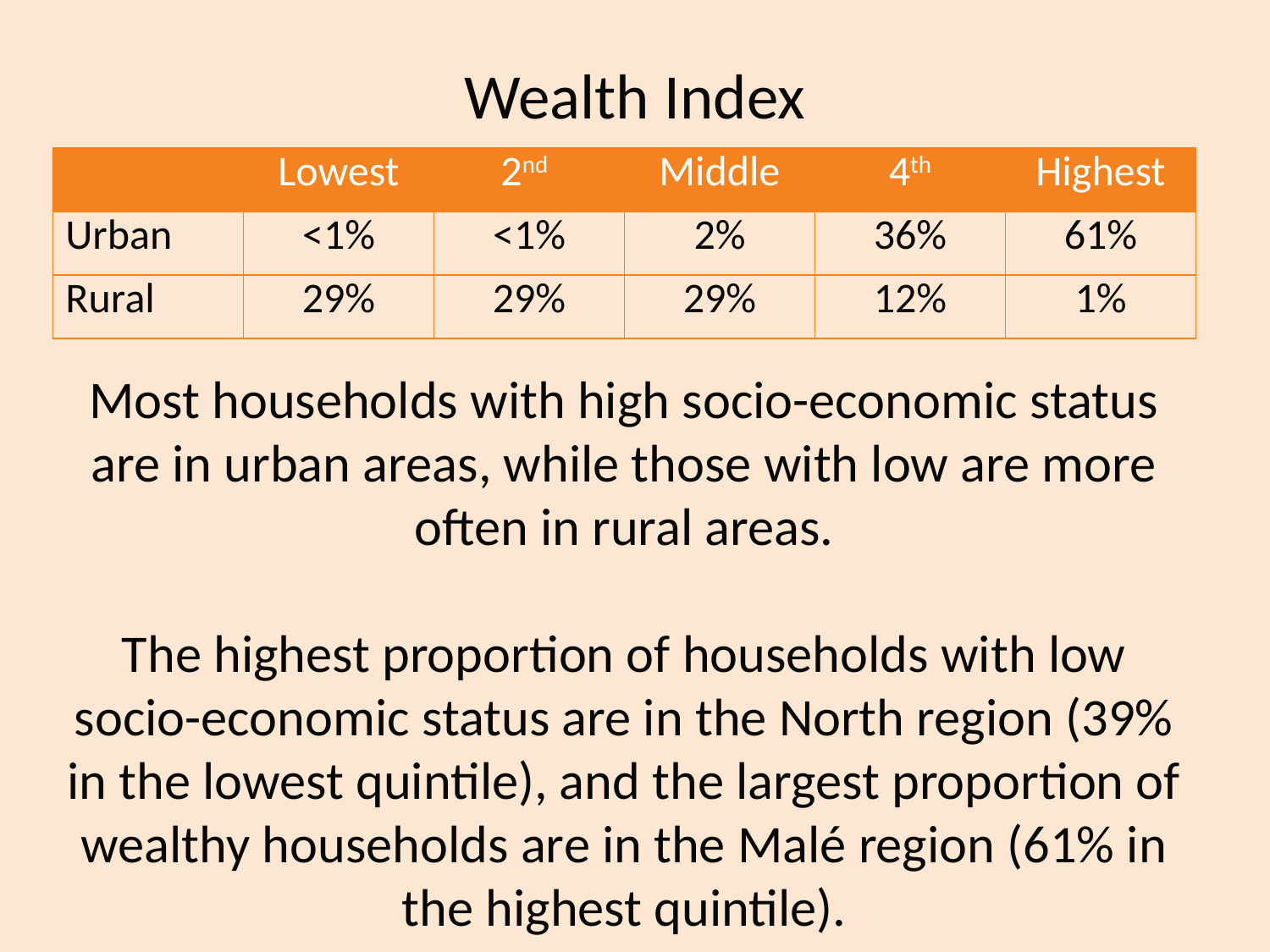

# Wealth Index
|  | Lowest | 2nd | Middle | 4th | Highest |
| --- | --- | --- | --- | --- | --- |
| Urban | <1% | <1% | 2% | 36% | 61% |
| Rural | 29% | 29% | 29% | 12% | 1% |
Most households with high socio-economic status are in urban areas, while those with low are more often in rural areas.

The highest proportion of households with low socio-economic status are in the North region (39% in the lowest quintile), and the largest proportion of wealthy households are in the Malé region (61% in the highest quintile).